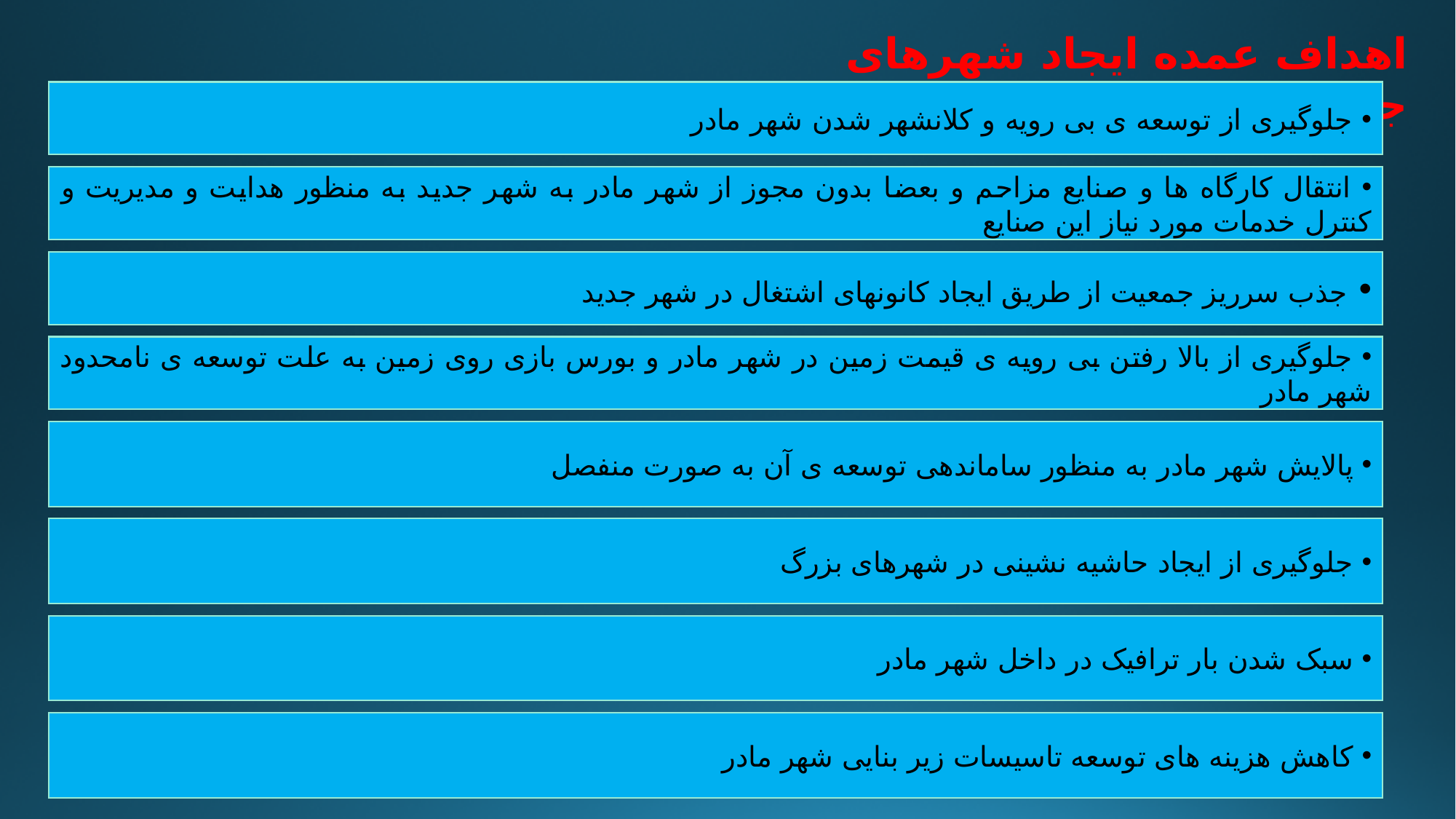

اهداف عمده ایجاد شهرهای جدید اقماری
 جلوگیری از توسعه ی بی رویه و کلانشهر شدن شهر مادر
 انتقال کارگاه ها و صنایع مزاحم و بعضا بدون مجوز از شهر مادر به شهر جدید به منظور هدایت و مدیریت و کنترل خدمات مورد نیاز این صنایع
 جذب سرریز جمعیت از طریق ایجاد کانونهای اشتغال در شهر جدید
 جلوگیری از بالا رفتن بی رویه ی قیمت زمین در شهر مادر و بورس بازی روی زمین به علت توسعه ی نامحدود شهر مادر
 پالایش شهر مادر به منظور ساماندهی توسعه ی آن به صورت منفصل
 جلوگیری از ایجاد حاشیه نشینی در شهرهای بزرگ
 سبک شدن بار ترافیک در داخل شهر مادر
 کاهش هزینه های توسعه تاسیسات زیر بنایی شهر مادر